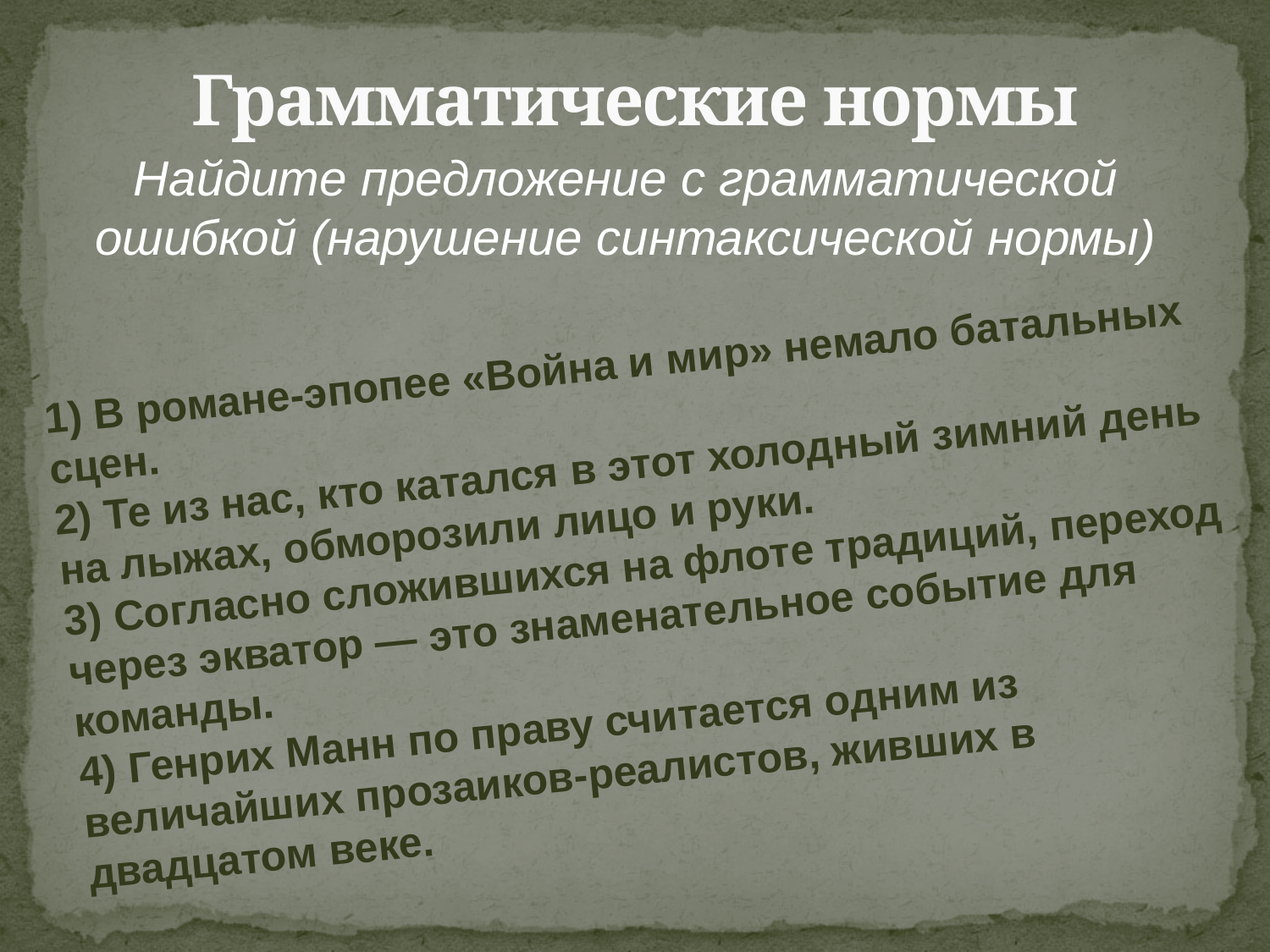

# Грамматические нормы
Найдите предложение с грамматической ошибкой (нарушение синтаксической нормы)

1) В романе-эпопее «Война и мир» немало батальных сцен.
2) Те из нас, кто катался в этот холодный зимний день на лыжах, обморозили лицо и руки.
3) Согласно сложившихся на флоте традиций, переход через экватор — это знаменательное событие для команды.
4) Генрих Манн по праву считается одним из величайших прозаиков-реалистов, живших в двадцатом веке.